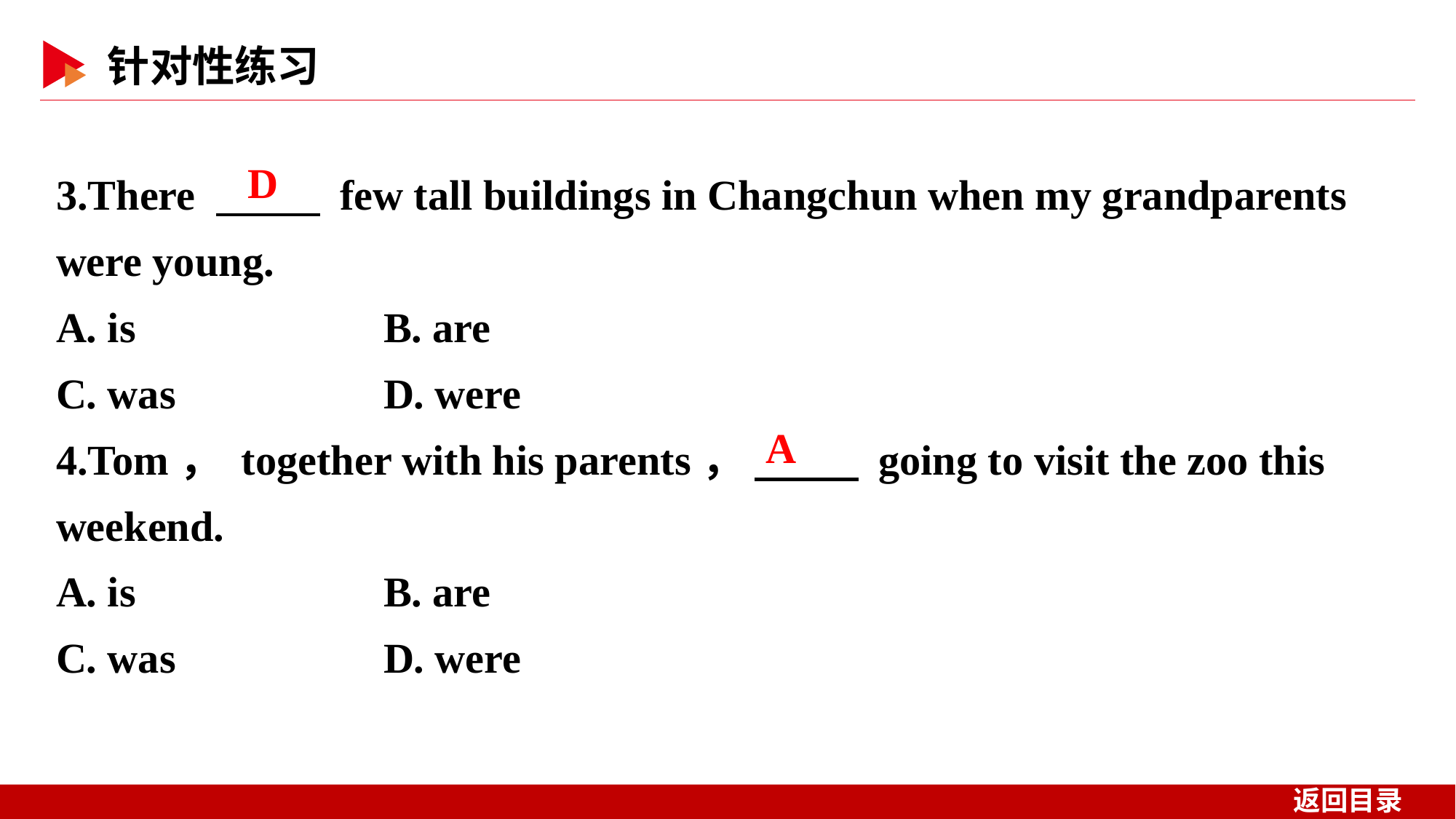

3.There 　  　 few tall buildings in Changchun when my grandparents were young.
A. is                	B. are
C. was           	D. were
4.Tom， together with his parents， 　  　 going to visit the zoo this weekend.
A. is                	B. are
C. was           	D. were
D
A